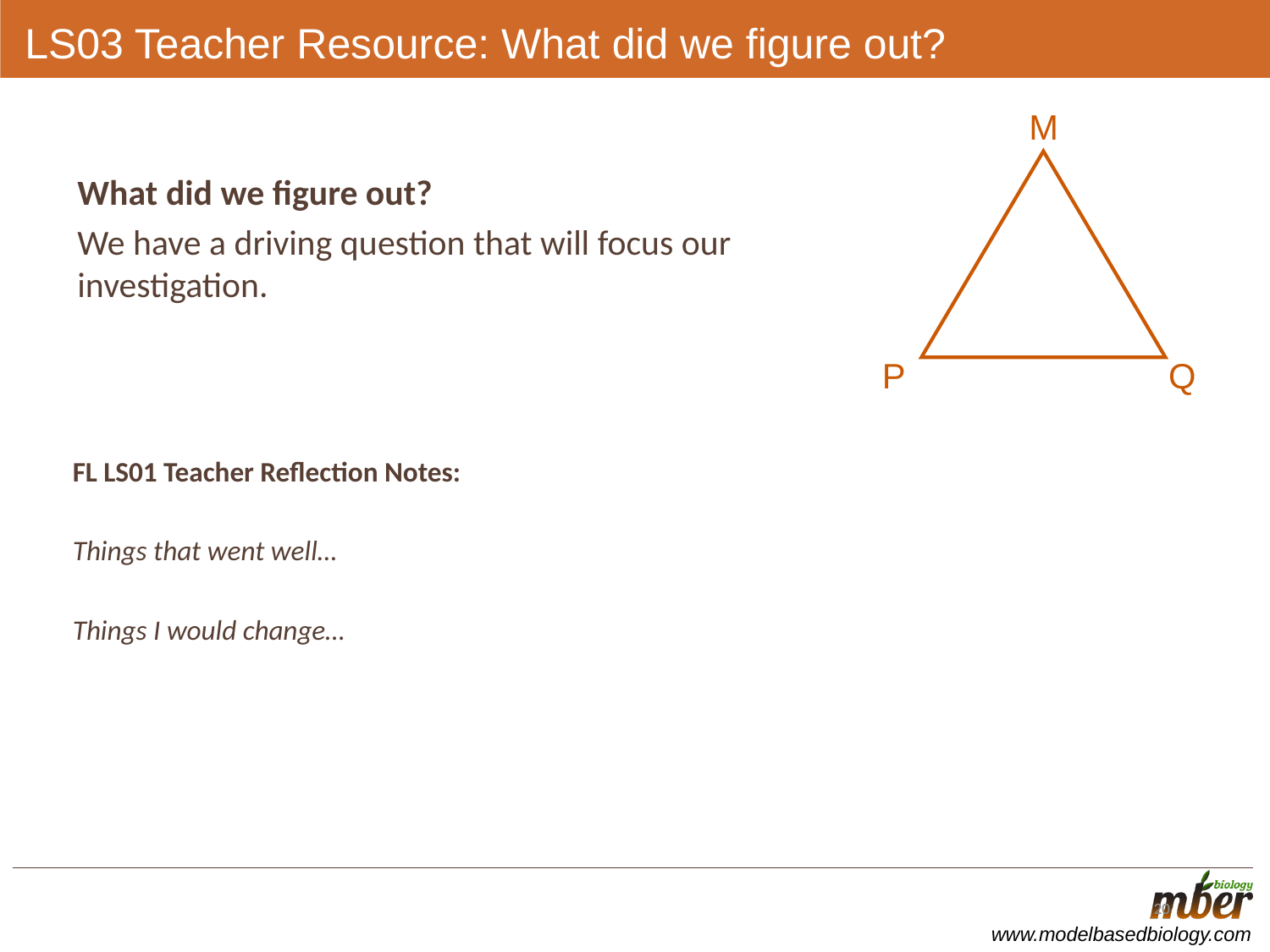

# LS03 Teacher Resource: What did we figure out?
M

Q
P
What did we figure out?
We have a driving question that will focus our investigation.
FL LS01 Teacher Reflection Notes:

Things that went well…

Things I would change…

20
20